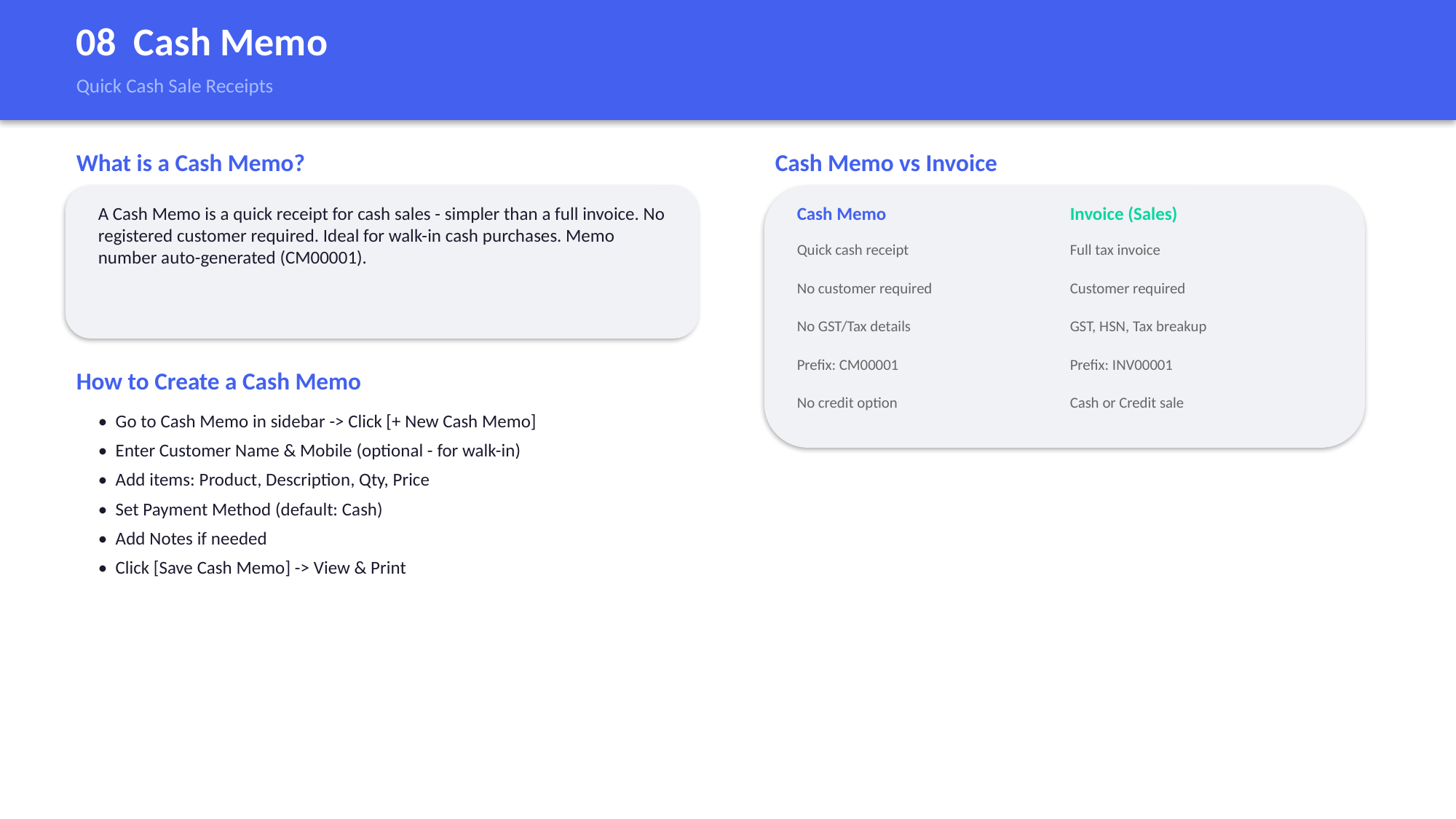

08  Cash Memo
Quick Cash Sale Receipts
What is a Cash Memo?
Cash Memo vs Invoice

A Cash Memo is a quick receipt for cash sales - simpler than a full invoice. No registered customer required. Ideal for walk-in cash purchases. Memo number auto-generated (CM00001).
Cash Memo
Invoice (Sales)
Quick cash receipt
Full tax invoice
No customer required
Customer required
No GST/Tax details
GST, HSN, Tax breakup
Prefix: CM00001
Prefix: INV00001
How to Create a Cash Memo
No credit option
Cash or Credit sale
•  Go to Cash Memo in sidebar -> Click [+ New Cash Memo]
•  Enter Customer Name & Mobile (optional - for walk-in)
•  Add items: Product, Description, Qty, Price
•  Set Payment Method (default: Cash)
•  Add Notes if needed
•  Click [Save Cash Memo] -> View & Print